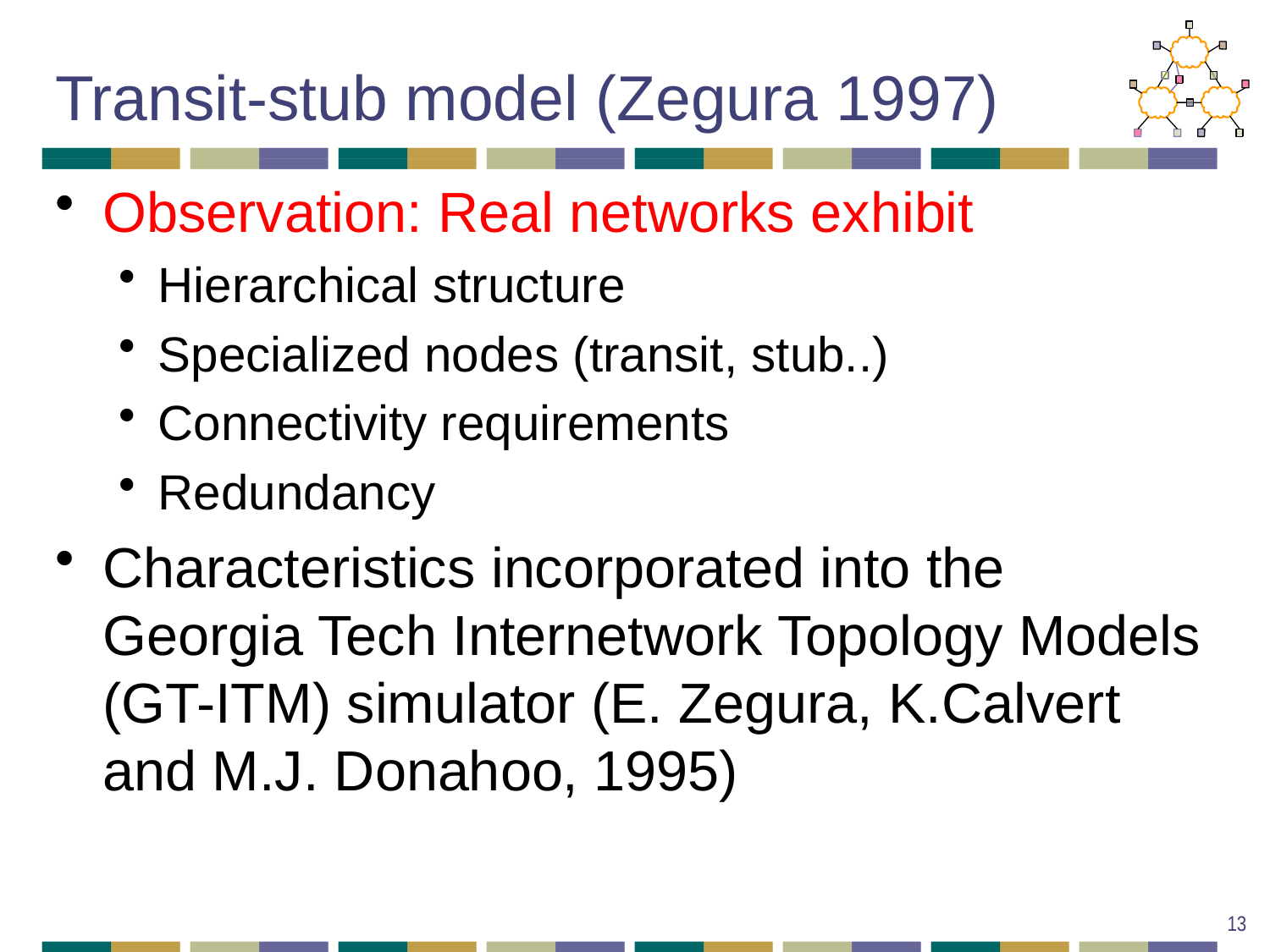

# Transit-stub model (Zegura 1997)
Observation: Real networks exhibit
Hierarchical structure
Specialized nodes (transit, stub..)
Connectivity requirements
Redundancy
Characteristics incorporated into the Georgia Tech Internetwork Topology Models (GT-ITM) simulator (E. Zegura, K.Calvert and M.J. Donahoo, 1995)

13